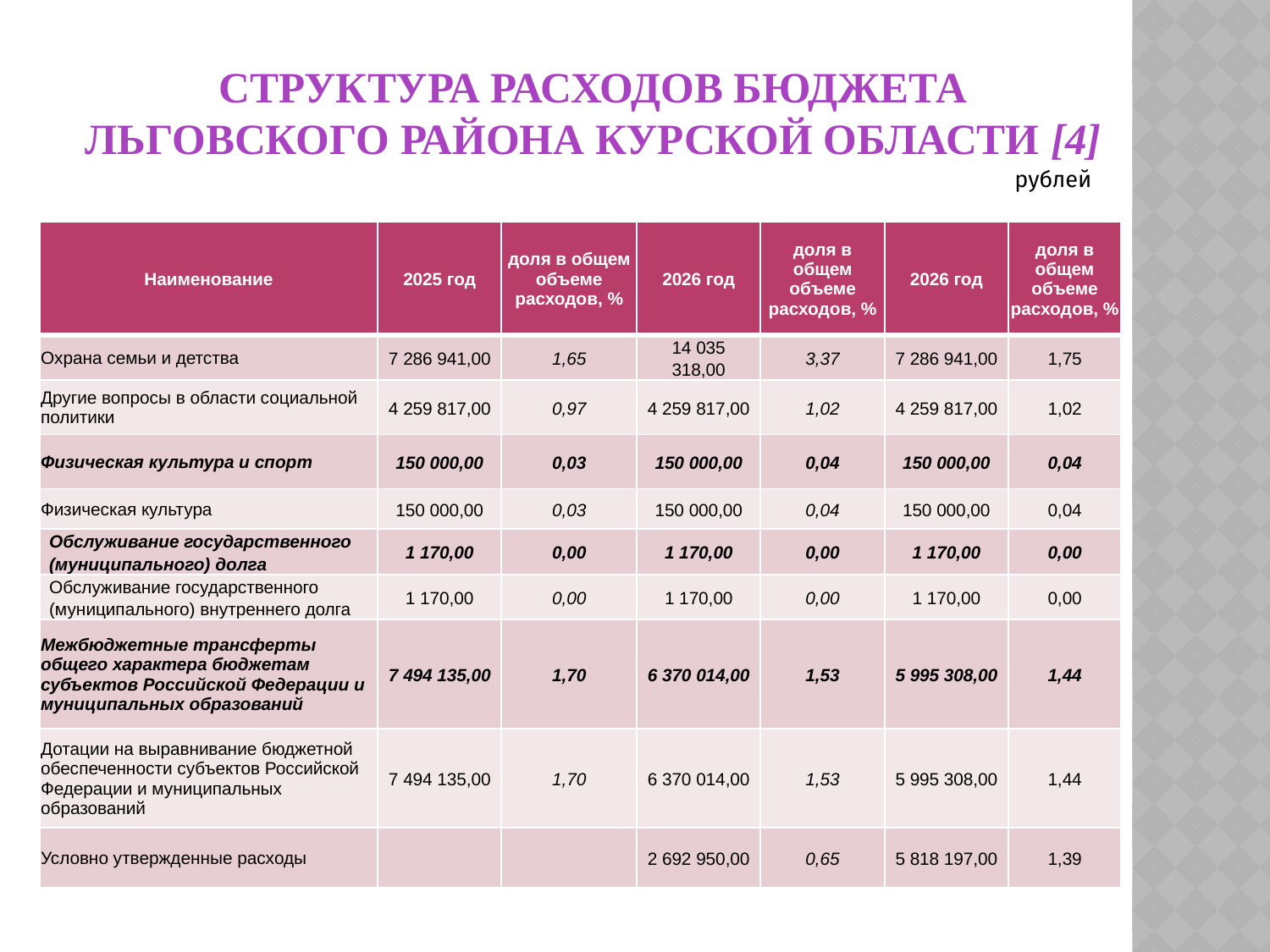

# СТРУКТУРА РАСХОДОВ БЮДЖЕТА ЛЬГОВСКОГО РАЙОНА КУРСКОЙ ОБЛАСТИ [4]
рублей
| Наименование | 2025 год | доля в общем объеме расходов, % | 2026 год | доля в общем объеме расходов, % | 2026 год | доля в общем объеме расходов, % |
| --- | --- | --- | --- | --- | --- | --- |
| Охрана семьи и детства | 7 286 941,00 | 1,65 | 14 035 318,00 | 3,37 | 7 286 941,00 | 1,75 |
| Другие вопросы в области социальной политики | 4 259 817,00 | 0,97 | 4 259 817,00 | 1,02 | 4 259 817,00 | 1,02 |
| Физическая культура и спорт | 150 000,00 | 0,03 | 150 000,00 | 0,04 | 150 000,00 | 0,04 |
| Физическая культура | 150 000,00 | 0,03 | 150 000,00 | 0,04 | 150 000,00 | 0,04 |
| Обслуживание государственного (муниципального) долга | 1 170,00 | 0,00 | 1 170,00 | 0,00 | 1 170,00 | 0,00 |
| Обслуживание государственного (муниципального) внутреннего долга | 1 170,00 | 0,00 | 1 170,00 | 0,00 | 1 170,00 | 0,00 |
| Межбюджетные трансферты общего характера бюджетам субъектов Российской Федерации и муниципальных образований | 7 494 135,00 | 1,70 | 6 370 014,00 | 1,53 | 5 995 308,00 | 1,44 |
| Дотации на выравнивание бюджетной обеспеченности субъектов Российской Федерации и муниципальных образований | 7 494 135,00 | 1,70 | 6 370 014,00 | 1,53 | 5 995 308,00 | 1,44 |
| Условно утвержденные расходы |  |  | 2 692 950,00 | 0,65 | 5 818 197,00 | 1,39 |